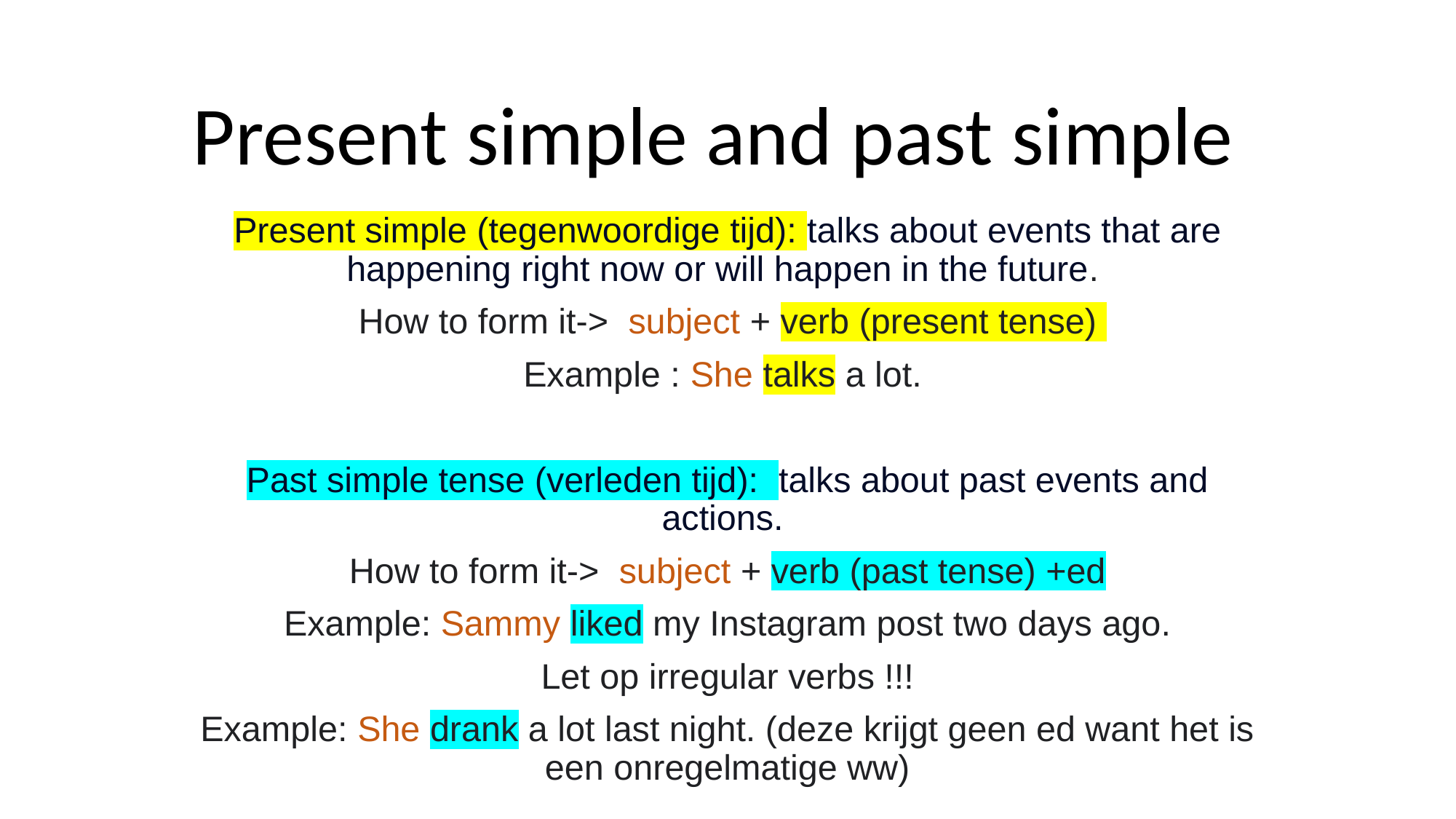

# Present simple and past simple
Present simple (tegenwoordige tijd): talks about events that are happening right now or will happen in the future.
 How to form it->  subject + verb (present tense)
Example : She talks a lot.

Past simple tense (verleden tijd):  talks about past events and actions.
How to form it->  subject + verb (past tense) +ed
Example: Sammy liked my Instagram post two days ago.
Let op irregular verbs !!!
Example: She drank a lot last night. (deze krijgt geen ed want het is een onregelmatige ww)